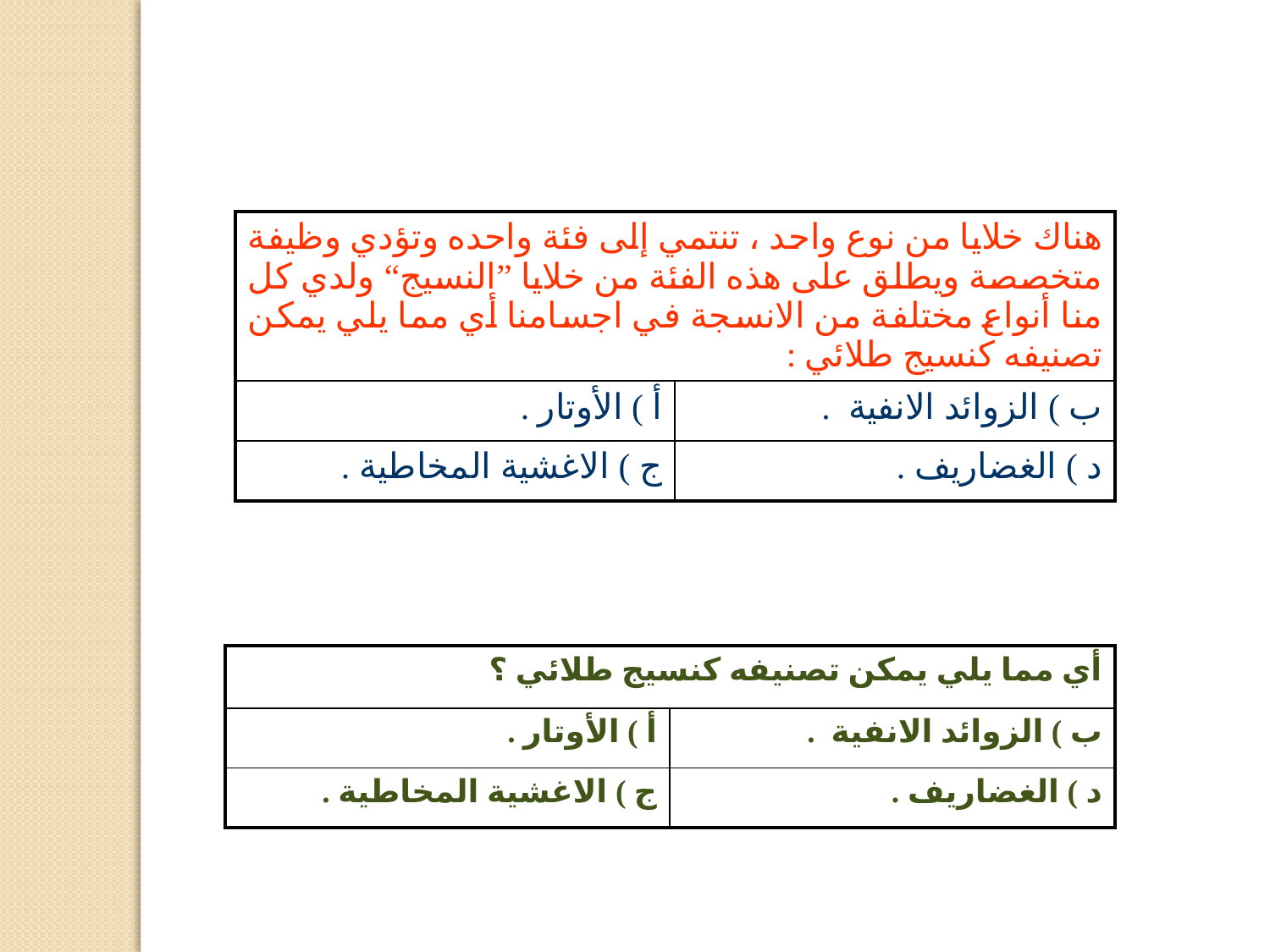

| هناك خلايا من نوع واحد ، تنتمي إلى فئة واحده وتؤدي وظيفة متخصصة ويطلق على هذه الفئة من خلايا ”النسيج“ ولدي كل منا أنواع مختلفة من الانسجة في اجسامنا أي مما يلي يمكن تصنيفه كنسيج طلائي : |  |
| --- | --- |
| أ ) الأوتار . | ب ) الزوائد الانفية . |
| ج ) الاغشية المخاطية . | د ) الغضاريف . |

| أي مما يلي يمكن تصنيفه كنسيج طلائي ؟ |  |
| --- | --- |
| أ ) الأوتار . | ب ) الزوائد الانفية . |
| ج ) الاغشية المخاطية . | د ) الغضاريف . |